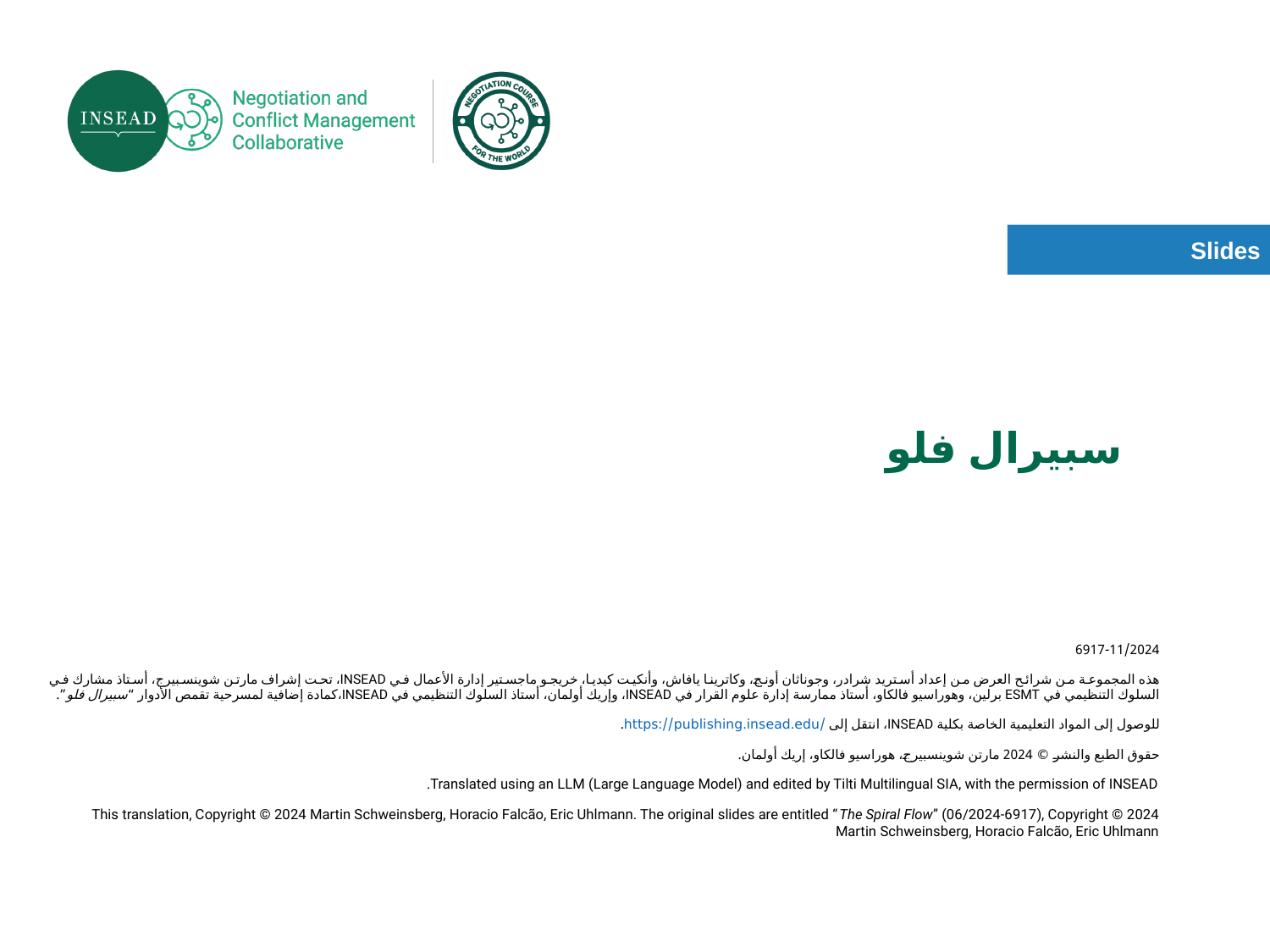

# سبيرال فلو

6917-11/2024
هذه المجموعة من شرائح العرض من إعداد أستريد شرادر، وجوناثان أونج، وكاترينا يافاش، وأنكيت كيديا، خريجو ماجستير إدارة الأعمال في INSEAD، تحت إشراف مارتن شوينسبيرج، أستاذ مشارك في السلوك التنظيمي في ESMT برلين، وهوراسيو فالكاو، أستاذ ممارسة إدارة علوم القرار في INSEAD، وإريك أولمان، أستاذ السلوك التنظيمي في INSEAD،كمادة إضافية لمسرحية تقمص الأدوار “سبيرال فلو”.
للوصول إلى المواد التعليمية الخاصة بكلية INSEAD، انتقل إلى https://publishing.insead.edu/.
حقوق الطبع والنشر © 2024 مارتن شوينسبيرج، هوراسيو فالكاو، إريك أولمان.
Translated using an LLM (Large Language Model) and edited by Tilti Multilingual SIA, with the permission of INSEAD.
This translation, Copyright © 2024 Martin Schweinsberg, Horacio Falcão, Eric Uhlmann. The original slides are entitled “The Spiral Flow” (06/2024-6917), Copyright © 2024 Martin Schweinsberg, Horacio Falcão, Eric Uhlmann